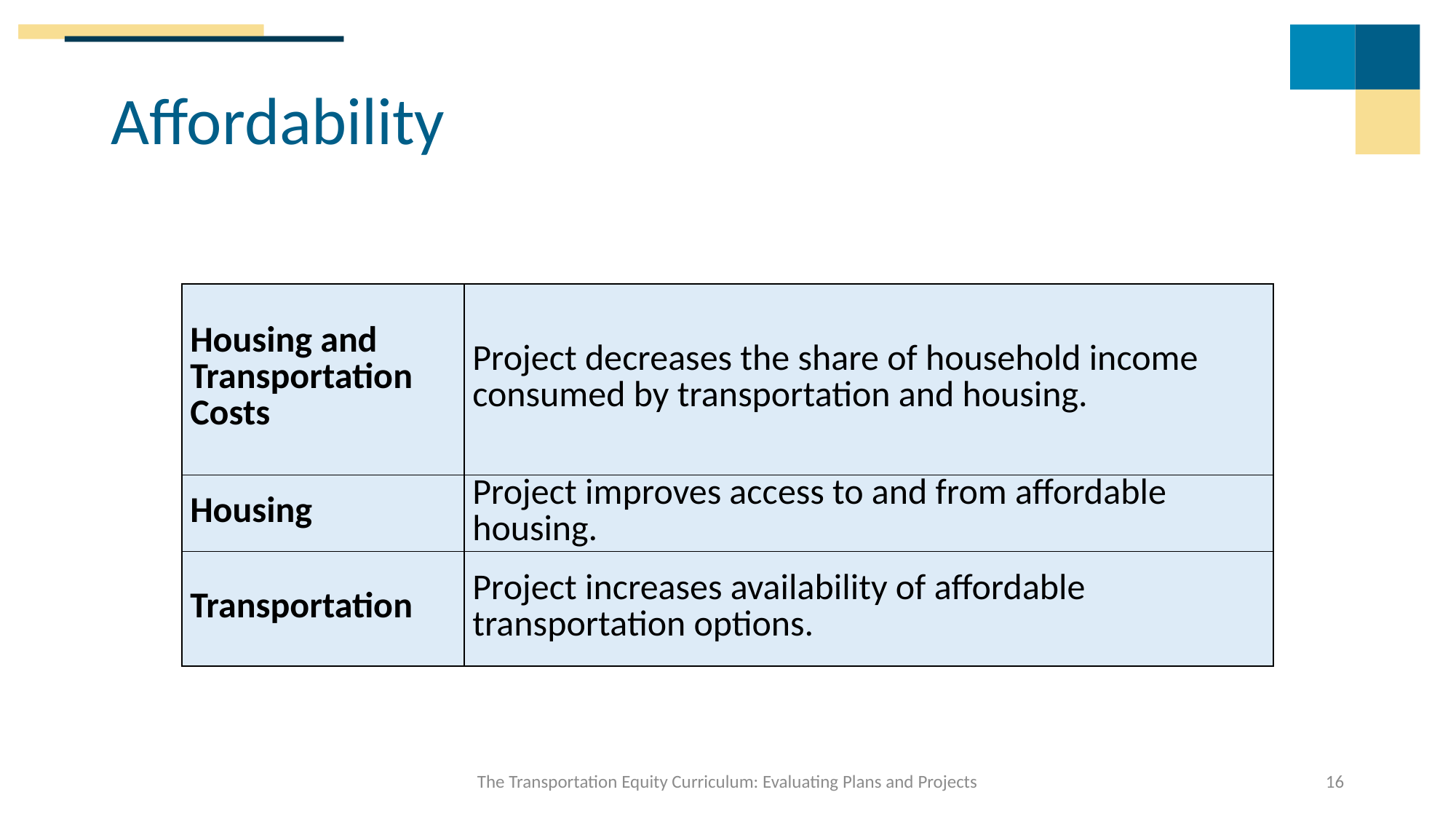

# Affordability
| Housing and Transportation Costs | Project decreases the share of household income consumed by transportation and housing. |
| --- | --- |
| Housing | Project improves access to and from affordable housing. |
| Transportation | Project increases availability of affordable transportation options. |
The Transportation Equity Curriculum: Evaluating Plans and Projects
16